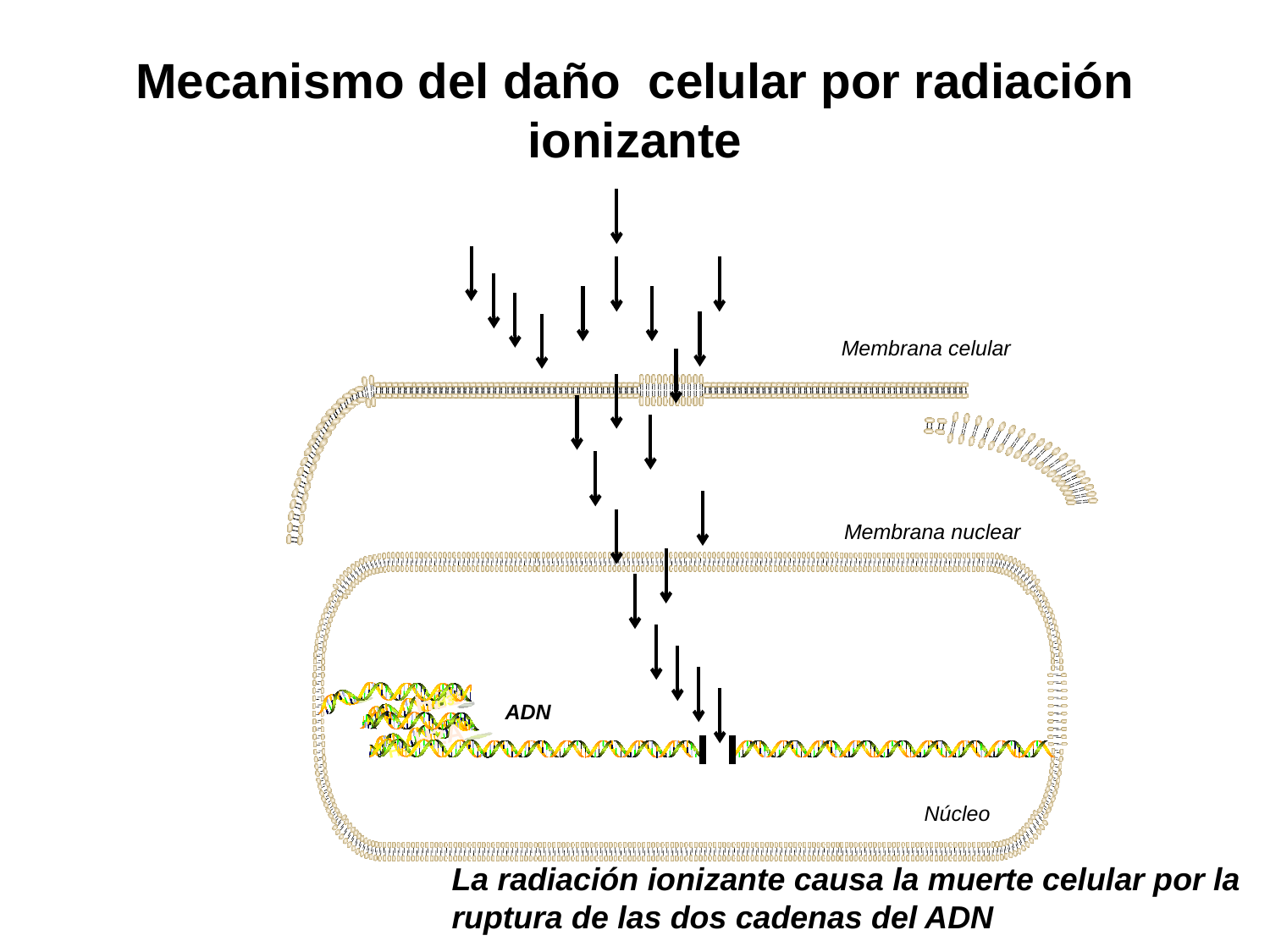

Mecanismo del daño  celular por radiación ionizante
Membrana celular

Membrana nuclear

H2B

H3

H2A

H4

ADN
Núcleo
La radiación ionizante causa la muerte celular por la ruptura de las dos cadenas del ADN